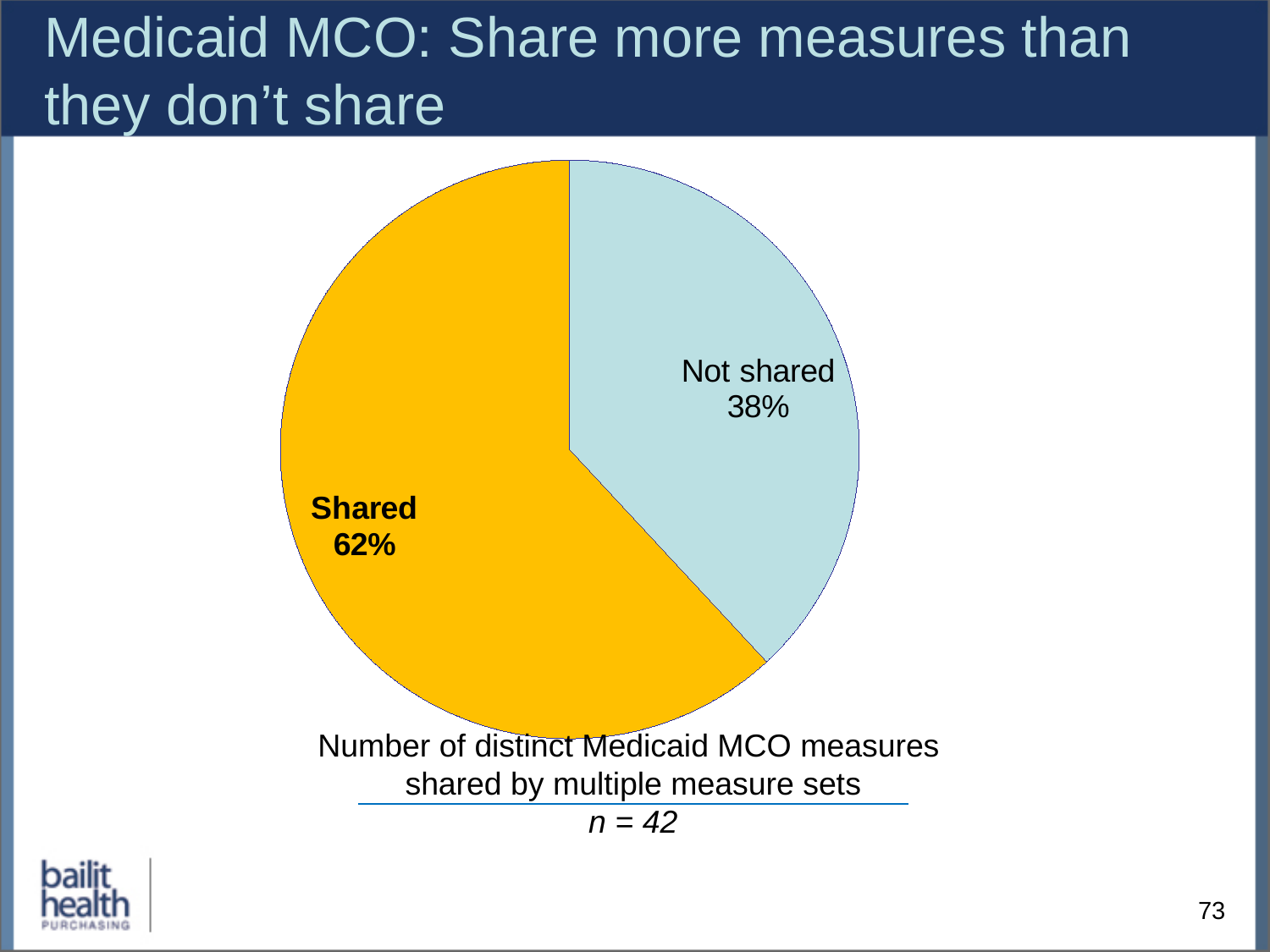

# Medicaid MCO: Share more measures than they don’t share

### Chart

| Category | Column1 |
|---|---|
| Not shared | 16.0 |
| Shared | 26.0 |
Number of distinct Medicaid MCO measures  shared by multiple measure sets
n = 42
73